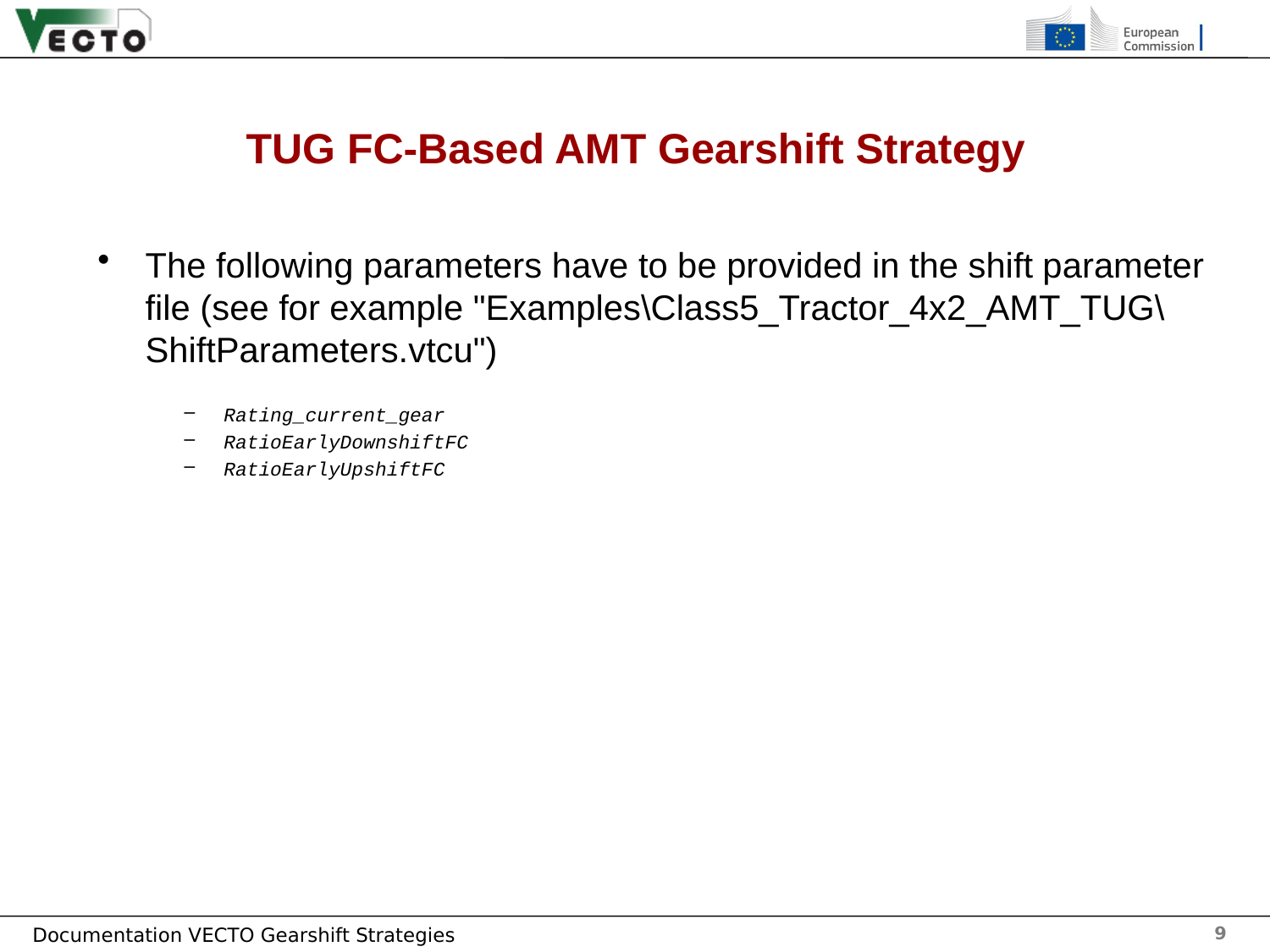

# TUG FC-Based AMT Gearshift Strategy
The following parameters have to be provided in the shift parameter file (see for example "Examples\Class5_Tractor_4x2_AMT_TUG\ShiftParameters.vtcu")

Rating_current_gear
RatioEarlyDownshiftFC
RatioEarlyUpshiftFC